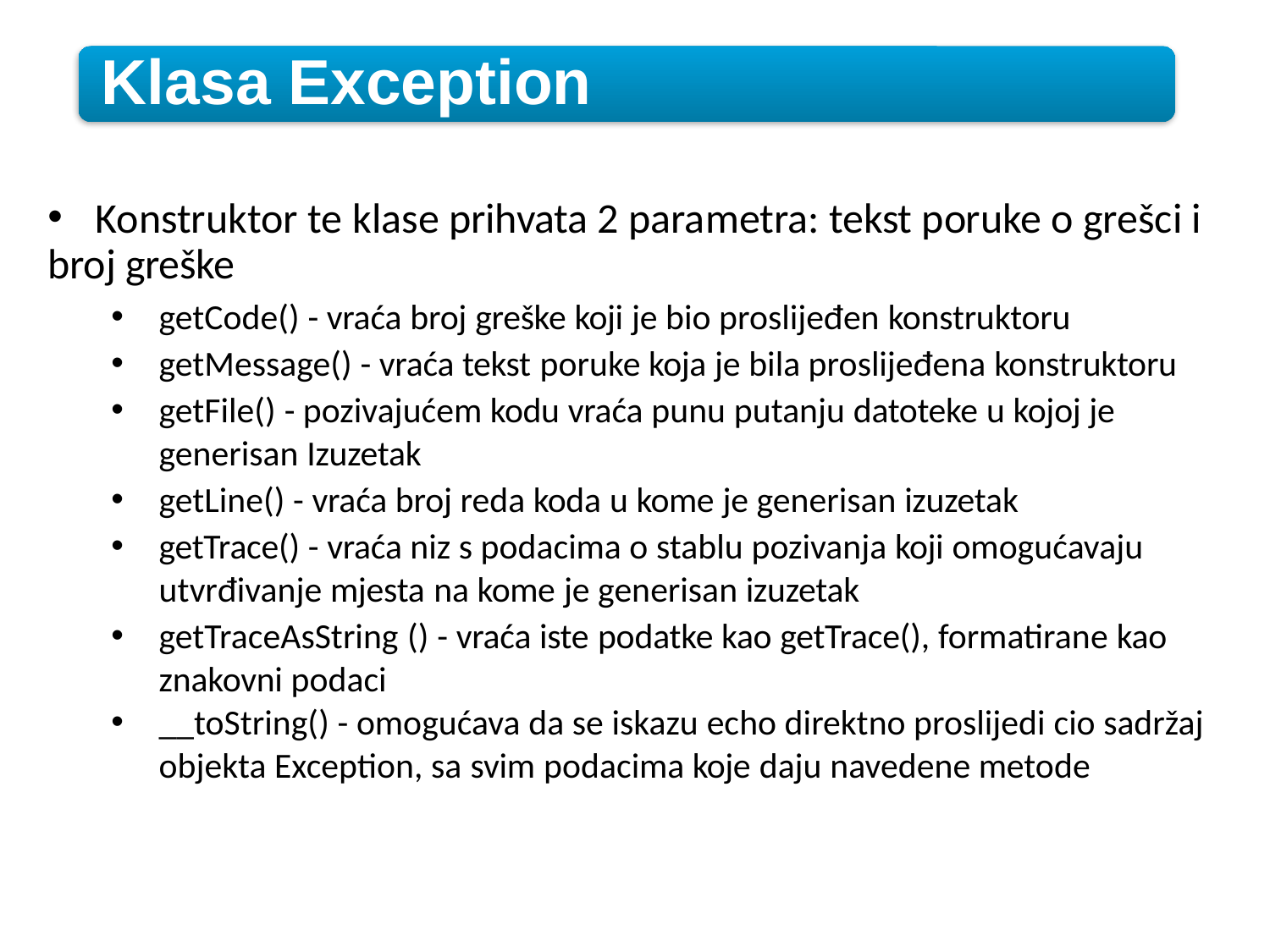

Klasa Exception
Konstruktor te klase prihvata 2 parametra: tekst poruke o grešci i
broj greške
getCode() - vraća broj greške koji je bio proslijeđen konstruktoru
getMessage() - vraća tekst poruke koja je bila proslijeđena konstruktoru
getFile() - pozivajućem kodu vraća punu putanju datoteke u kojoj je generisan Izuzetak
getLine() - vraća broj reda koda u kome je generisan izuzetak
getTrace() - vraća niz s podacima o stablu pozivanja koji omogućavaju utvrđivanje mjesta na kome je generisan izuzetak
getTraceAsString () - vraća iste podatke kao getTrace(), formatirane kao znakovni podaci
__toString() - omogućava da se iskazu echo direktno proslijedi cio sadržaj objekta Exception, sa svim podacima koje daju navedene metode
6